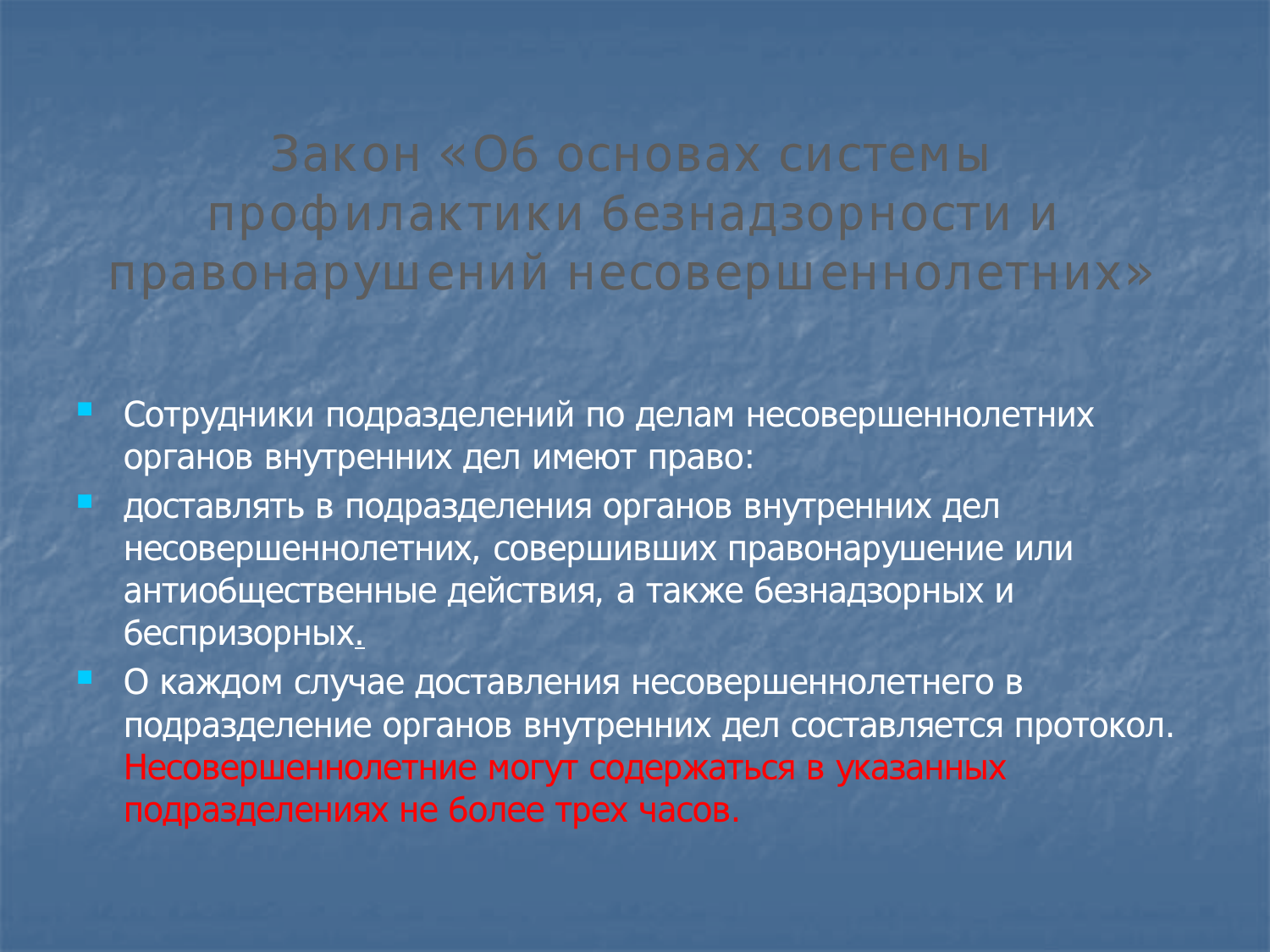

# Закон «Об основах системы профилактики безнадзорности и правонарушений несовершеннолетних»
Сотрудники подразделений по делам несовершеннолетних органов внутренних дел имеют право:
доставлять в подразделения органов внутренних дел несовершеннолетних, совершивших правонарушение или антиобщественные действия, а также безнадзорных и беспризорных.
О каждом случае доставления несовершеннолетнего в подразделение органов внутренних дел составляется протокол. Несовершеннолетние могут содержаться в указанных подразделениях не более трех часов.